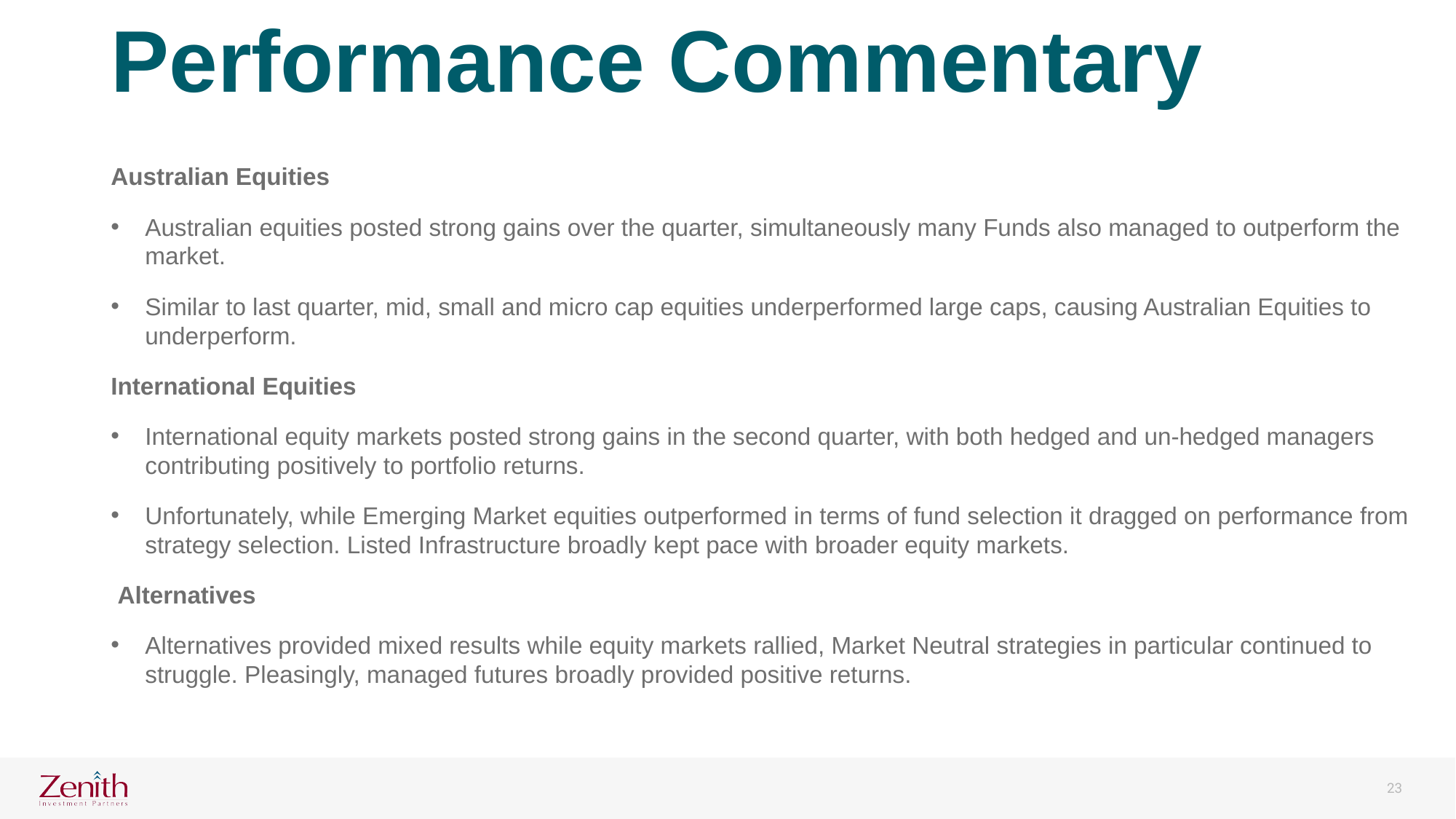

Performance Commentary

Australian Equities
Australian equities posted strong gains over the quarter, simultaneously many Funds also managed to outperform the market.
Similar to last quarter, mid, small and micro cap equities underperformed large caps, causing Australian Equities to underperform.
International Equities
International equity markets posted strong gains in the second quarter, with both hedged and un-hedged managers contributing positively to portfolio returns.
Unfortunately, while Emerging Market equities outperformed in terms of fund selection it dragged on performance from strategy selection. Listed Infrastructure broadly kept pace with broader equity markets.
 Alternatives
Alternatives provided mixed results while equity markets rallied, Market Neutral strategies in particular continued to struggle. Pleasingly, managed futures broadly provided positive returns.